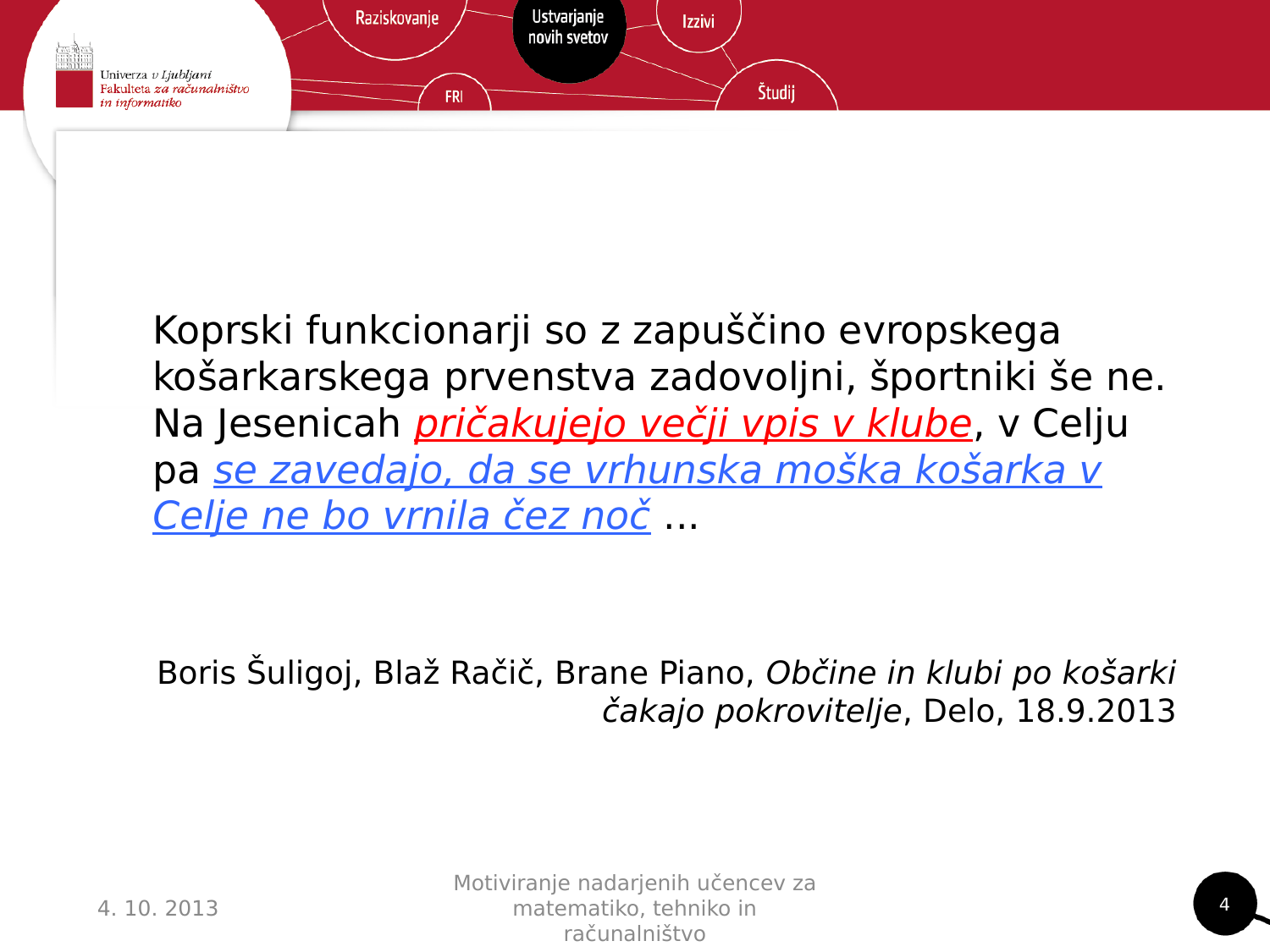

Koprski funkcionarji so z zapuščino evropskega košarkarskega prvenstva zadovoljni, športniki še ne. Na Jesenicah pričakujejo večji vpis v klube, v Celju pa se zavedajo, da se vrhunska moška košarka v Celje ne bo vrnila čez noč ...

Boris Šuligoj, Blaž Račič, Brane Piano, Občine in klubi po košarki čakajo pokrovitelje, Delo, 18.9.2013
4
4. 10. 2013
Motiviranje nadarjenih učencev za matematiko, tehniko in računalništvo